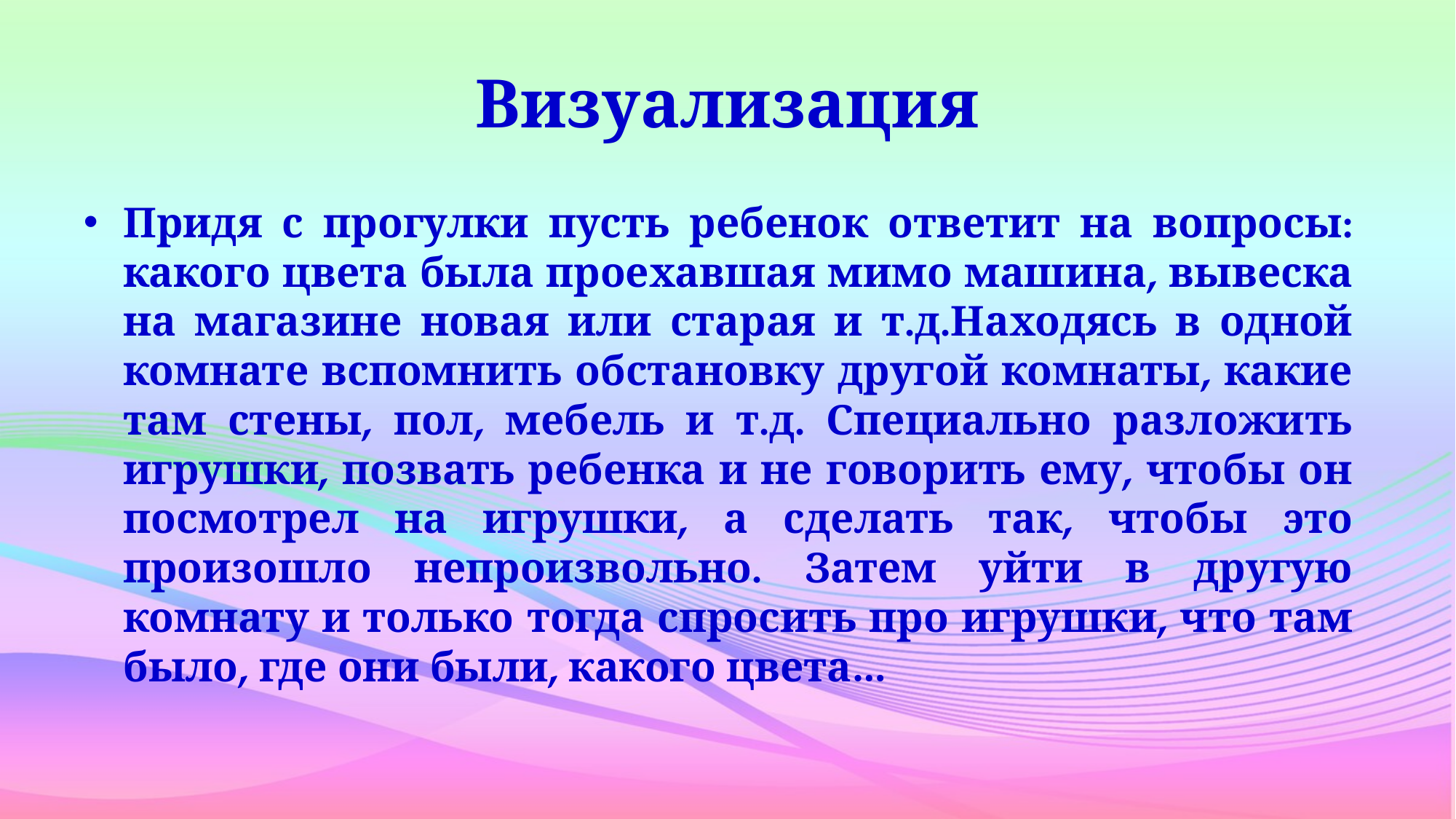

# Визуализация
Придя с прогулки пусть ребенок ответит на вопросы: какого цвета была проехавшая мимо машина, вывеска на магазине новая или старая и т.д.Находясь в одной комнате вспомнить обстановку другой комнаты, какие там стены, пол, мебель и т.д. Специально разложить игрушки, позвать ребенка и не говорить ему, чтобы он посмотрел на игрушки, а сделать так, чтобы это произошло непроизвольно. Затем уйти в другую комнату и только тогда спросить про игрушки, что там было, где они были, какого цвета…